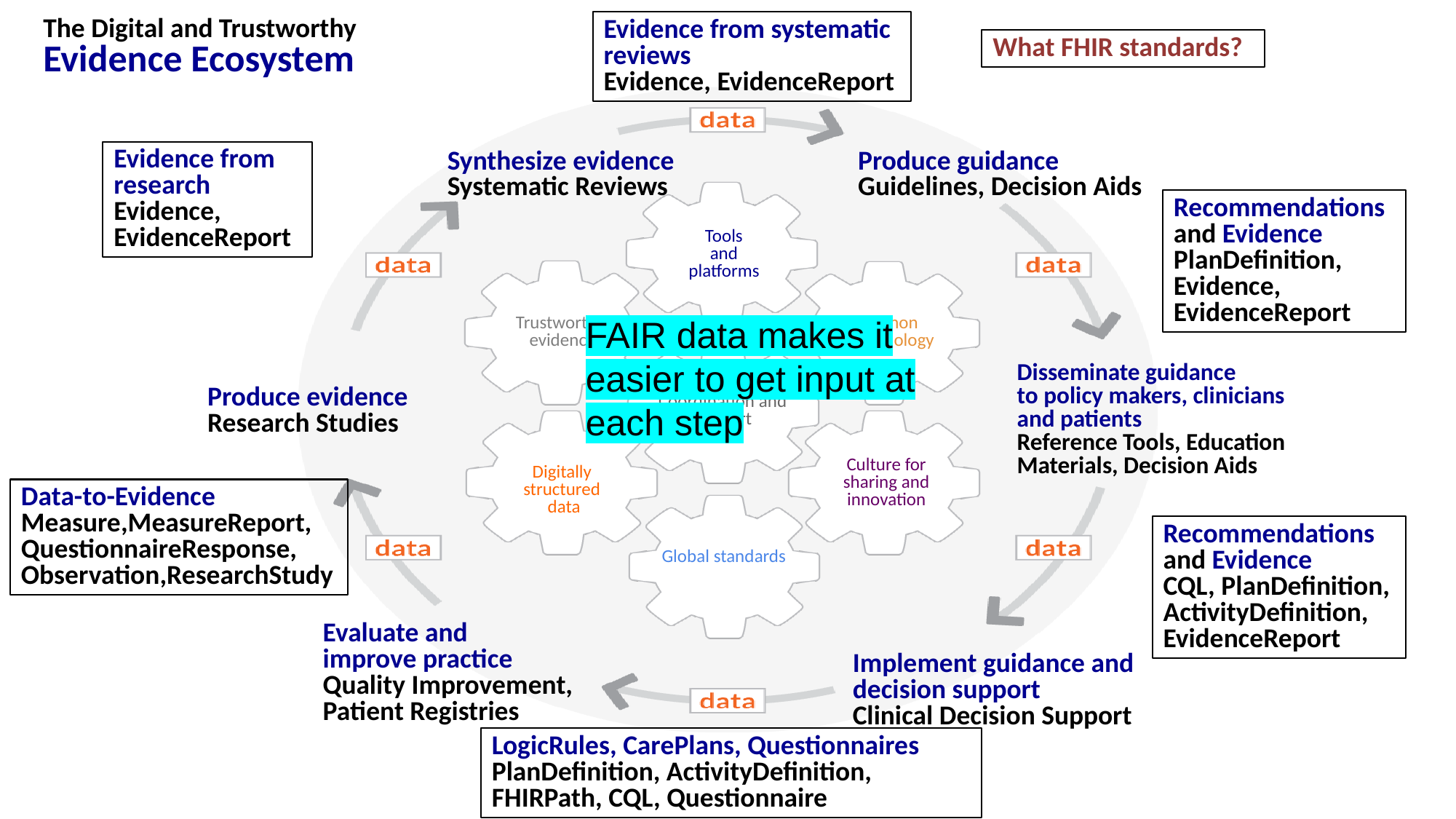

Evidence from systematic reviews
Evidence, EvidenceReport
What FHIR standards?
Evidence from research
Evidence, EvidenceReport
Synthesize evidence
Systematic Reviews
Produce guidance
Guidelines, Decision Aids
Recommendations
and Evidence
PlanDefinition, Evidence, EvidenceReport
FAIR data makes it easier to get input at each step
Disseminate guidance
to policy makers, clinicians and patients
Reference Tools, Education Materials, Decision Aids
Produce evidence
Research Studies
Data-to-Evidence
Measure,MeasureReport, QuestionnaireResponse,
Observation,ResearchStudy
Recommendations
and Evidence
CQL, PlanDefinition, ActivityDefinition, EvidenceReport
Evaluate and
improve practice
Quality Improvement,
Patient Registries
Implement guidance and decision support
Clinical Decision Support
LogicRules, CarePlans, Questionnaires
PlanDefinition, ActivityDefinition, FHIRPath, CQL, Questionnaire